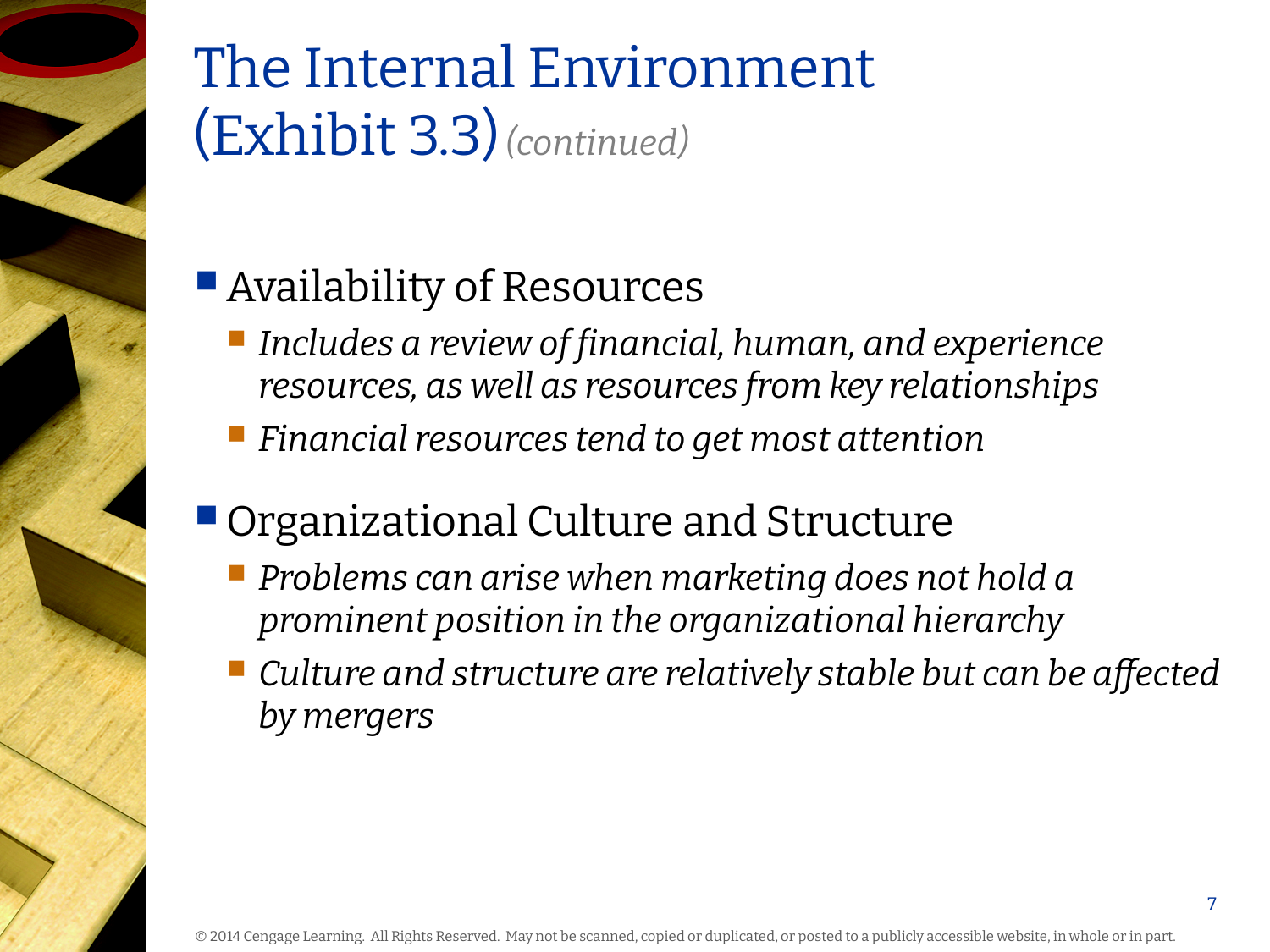

# The Internal Environment (Exhibit 3.3) (continued)

Availability of Resources
Includes a review of financial, human, and experience resources, as well as resources from key relationships
Financial resources tend to get most attention
Organizational Culture and Structure
Problems can arise when marketing does not hold a prominent position in the organizational hierarchy
Culture and structure are relatively stable but can be affected by mergers

7